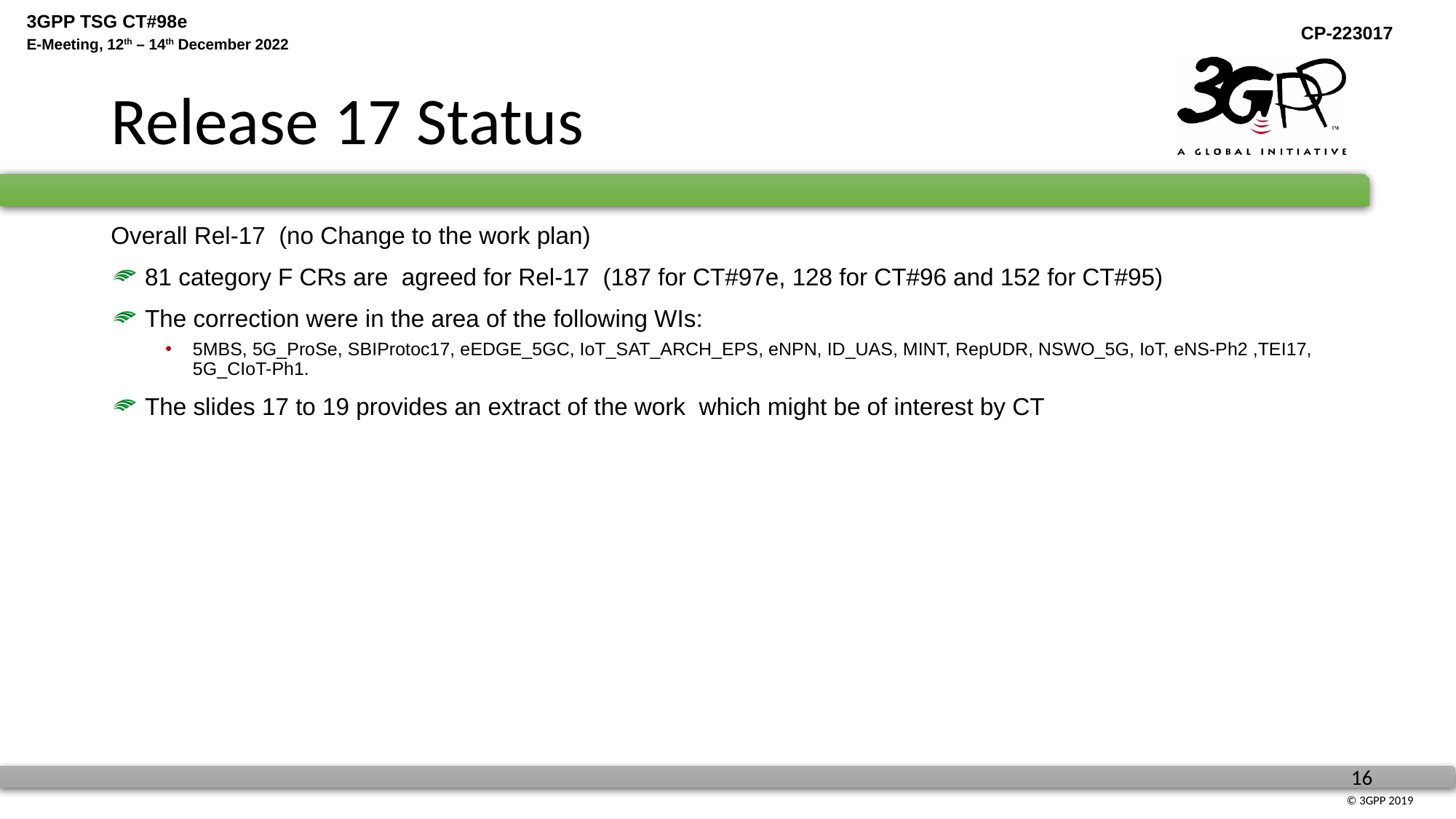

# Release 17 Status
Overall Rel-17  (no Change to the work plan)
 81 category F CRs are  agreed for Rel-17  (187 for CT#97e, 128 for CT#96 and 152 for CT#95)
 The correction were in the area of the following WIs:
5MBS, 5G_ProSe, SBIProtoc17, eEDGE_5GC, IoT_SAT_ARCH_EPS, eNPN, ID_UAS, MINT, RepUDR, NSWO_5G, IoT, eNS-Ph2 ,TEI17, 5G_CIoT-Ph1.
 The slides 17 to 19 provides an extract of the work  which might be of interest by CT